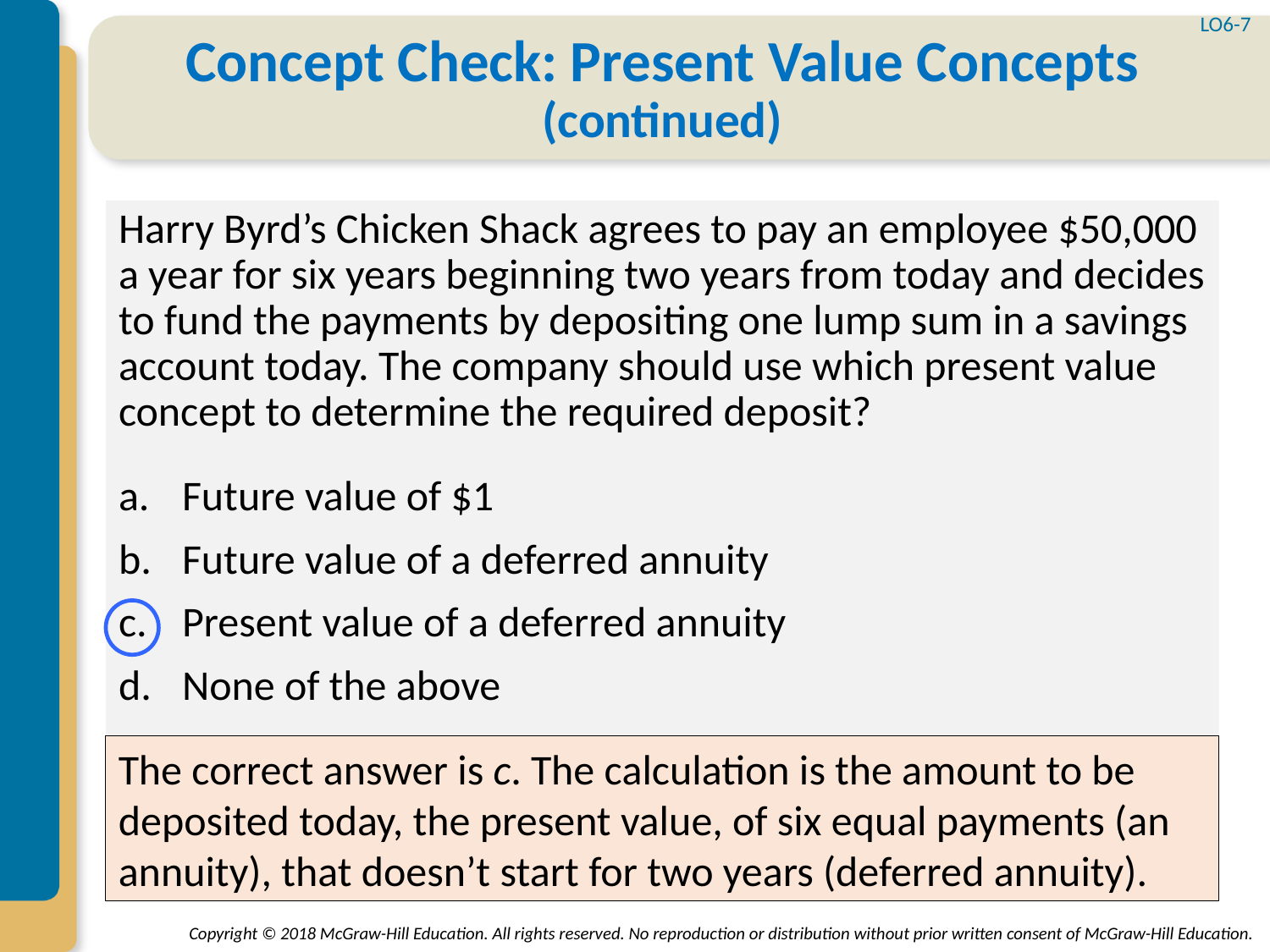

LO6-7
# Concept Check: Present Value Concepts (continued)
Harry Byrd’s Chicken Shack agrees to pay an employee $50,000 a year for six years beginning two years from today and decides to fund the payments by depositing one lump sum in a savings account today. The company should use which present value concept to determine the required deposit?
Future value of $1
Future value of a deferred annuity
Present value of a deferred annuity
None of the above

The correct answer is c. The calculation is the amount to be deposited today, the present value, of six equal payments (an annuity), that doesn’t start for two years (deferred annuity).